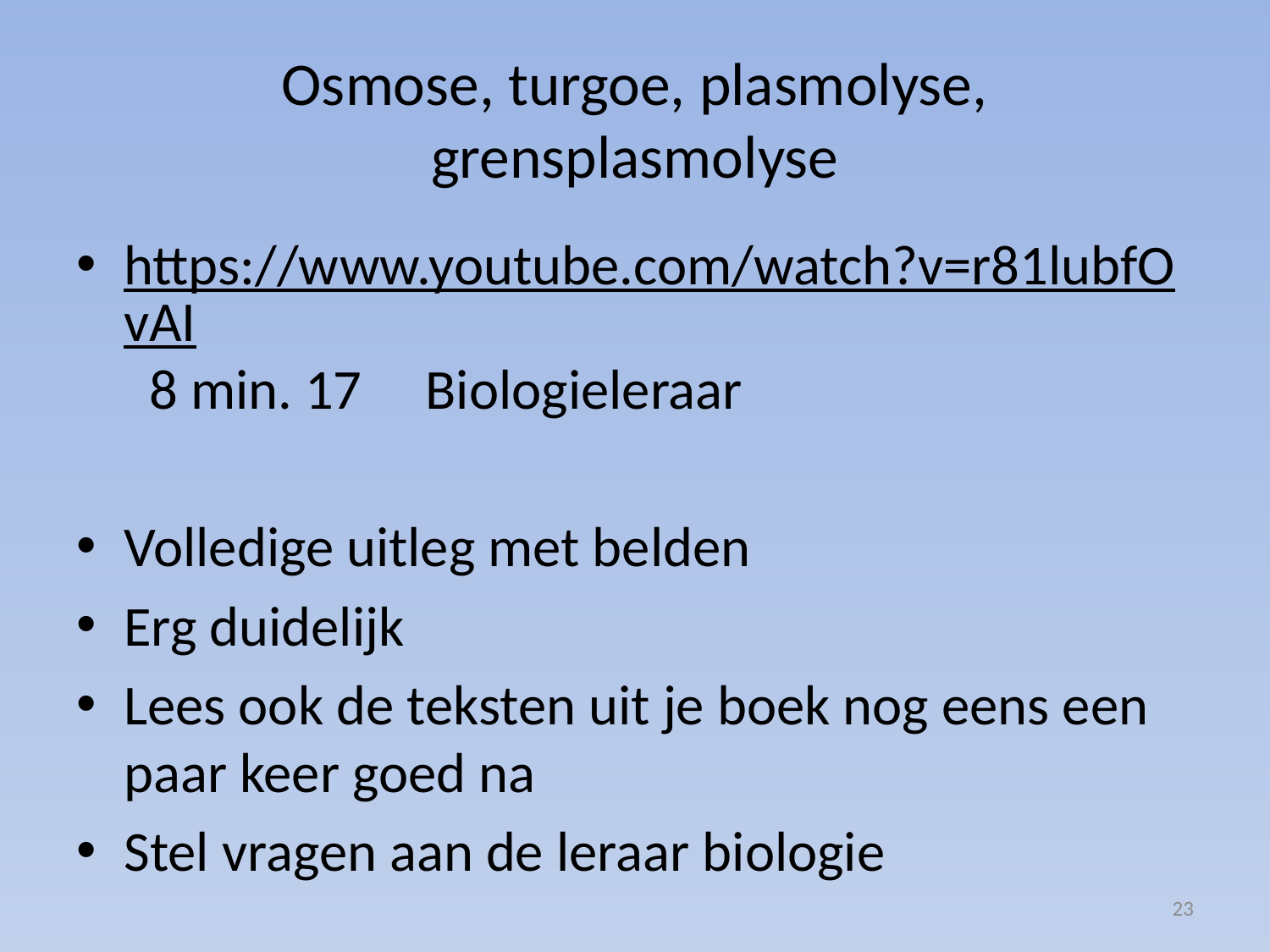

# Osmose, turgoe, plasmolyse, grensplasmolyse
https://www.youtube.com/watch?v=r81lubfOvAI  8 min. 17     Biologieleraar

Volledige uitleg met belden
Erg duidelijk
Lees ook de teksten uit je boek nog eens een paar keer goed na
Stel vragen aan de leraar biologie
23